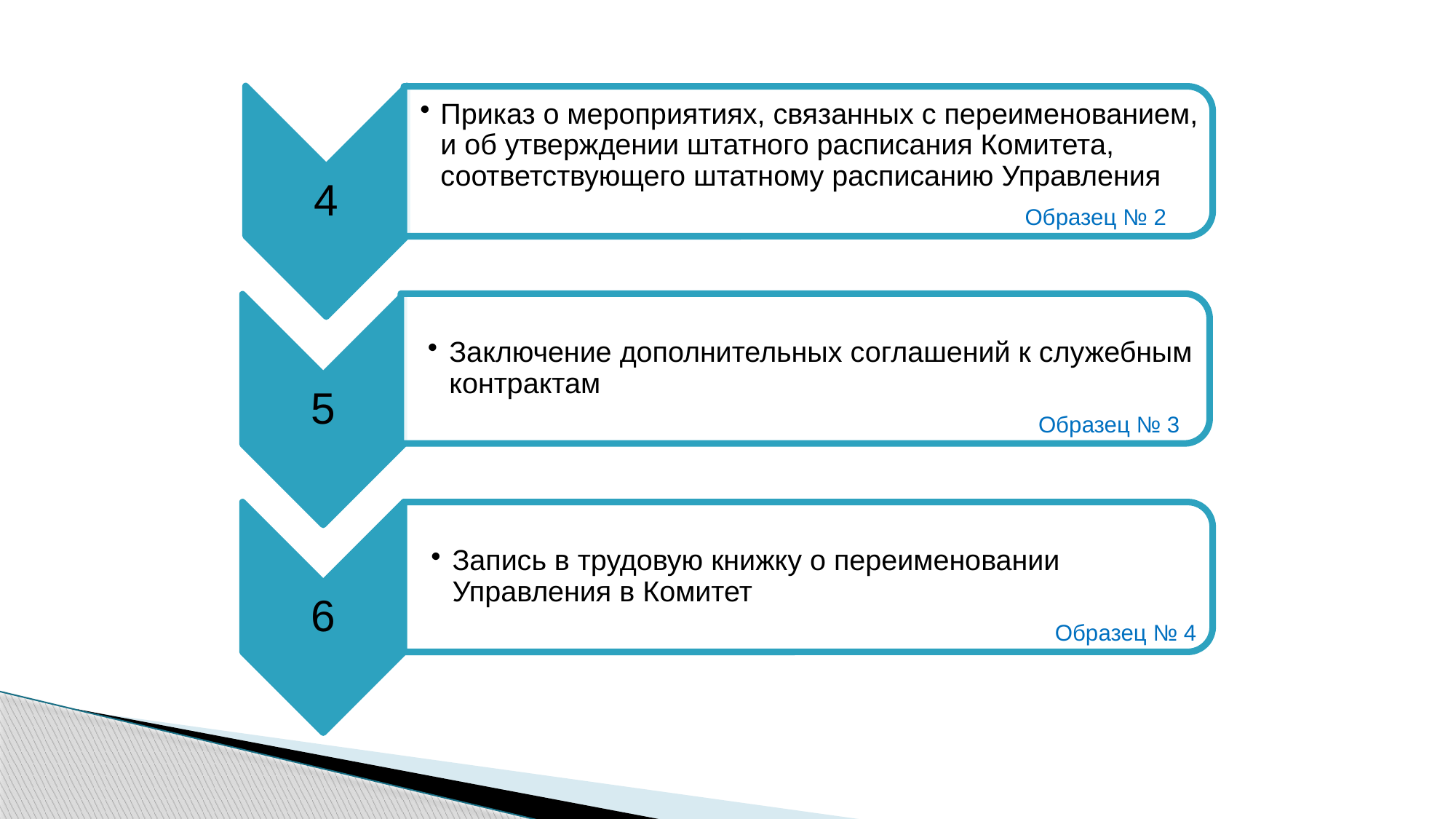

4
Приказ о мероприятиях, связанных с переименованием, и об утверждении штатного расписания Комитета, соответствующего штатному расписанию Управления
5
Заключение дополнительных соглашений к служебным контрактам
6
Запись в трудовую книжку о переименовании Управления в Комитет
Образец № 2
Образец № 3
Образец № 4